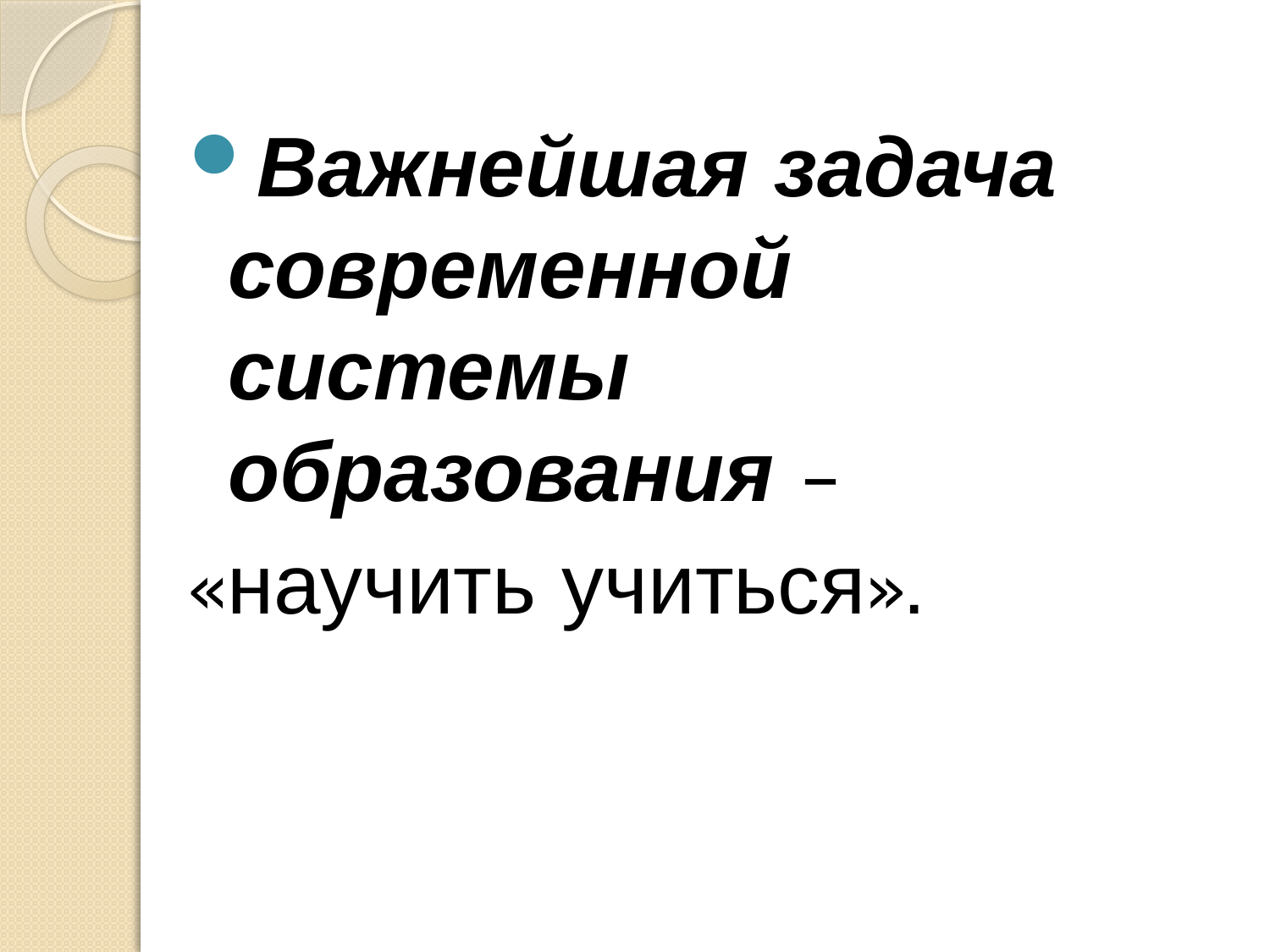

Важнейшая задача современной системы образования –
«научить учиться».